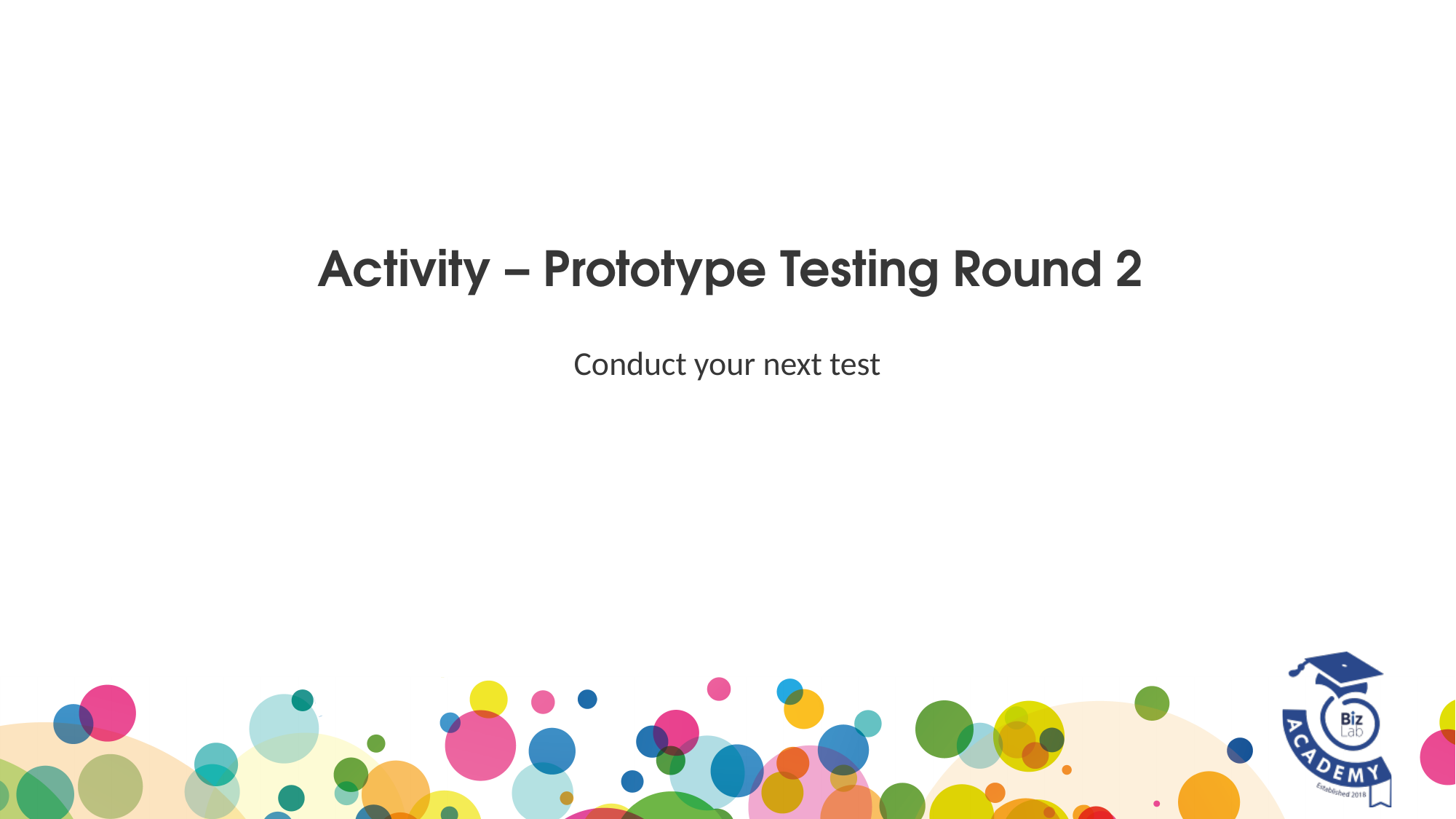

# Activity – Prototype Testing Round 2
Conduct your next test